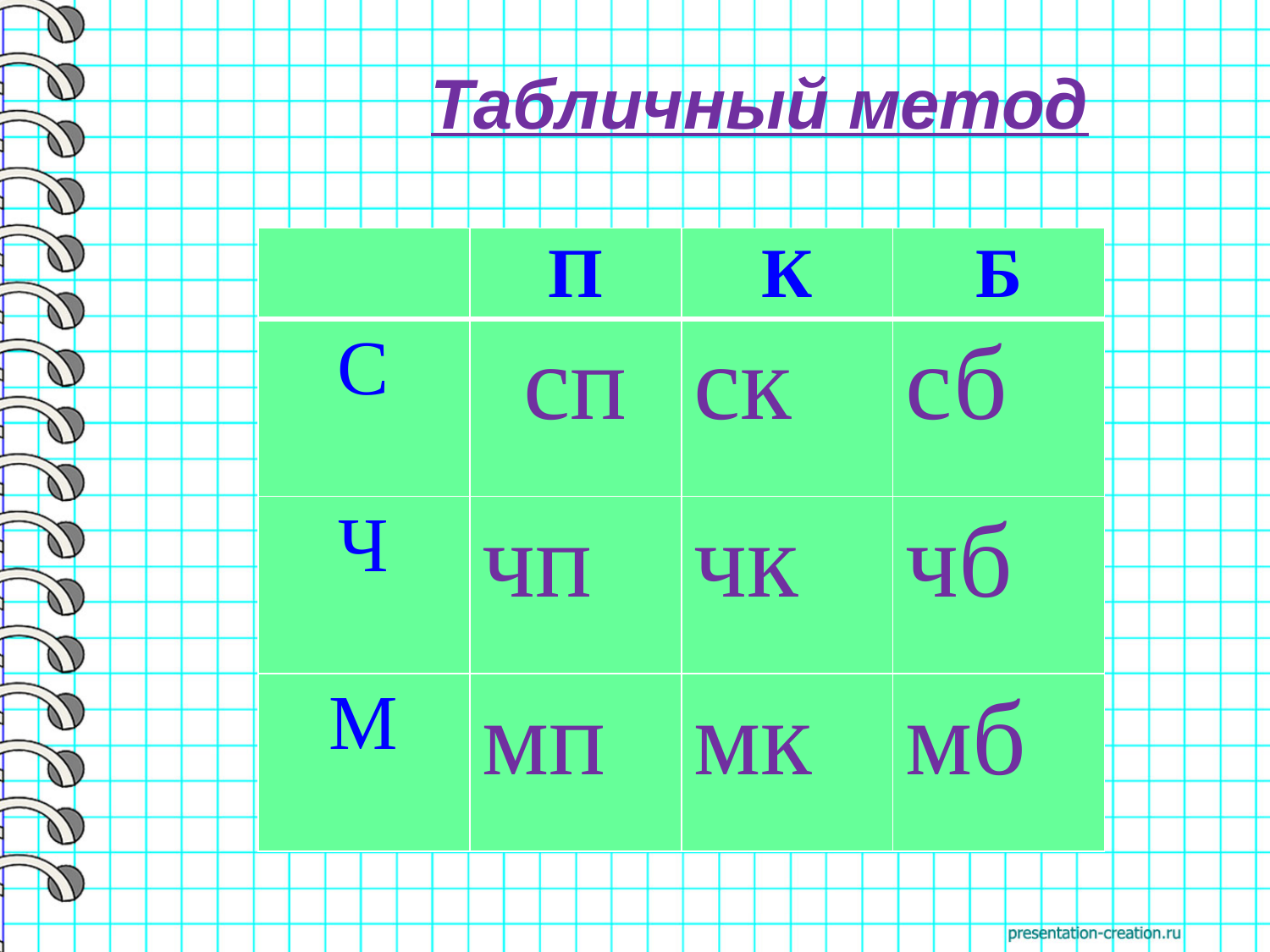

Табличный метод
|  | П | К | Б |
| --- | --- | --- | --- |
| С | сп | ск | сб |
| Ч | чп | чк | чб |
| М | мп | мк | мб |